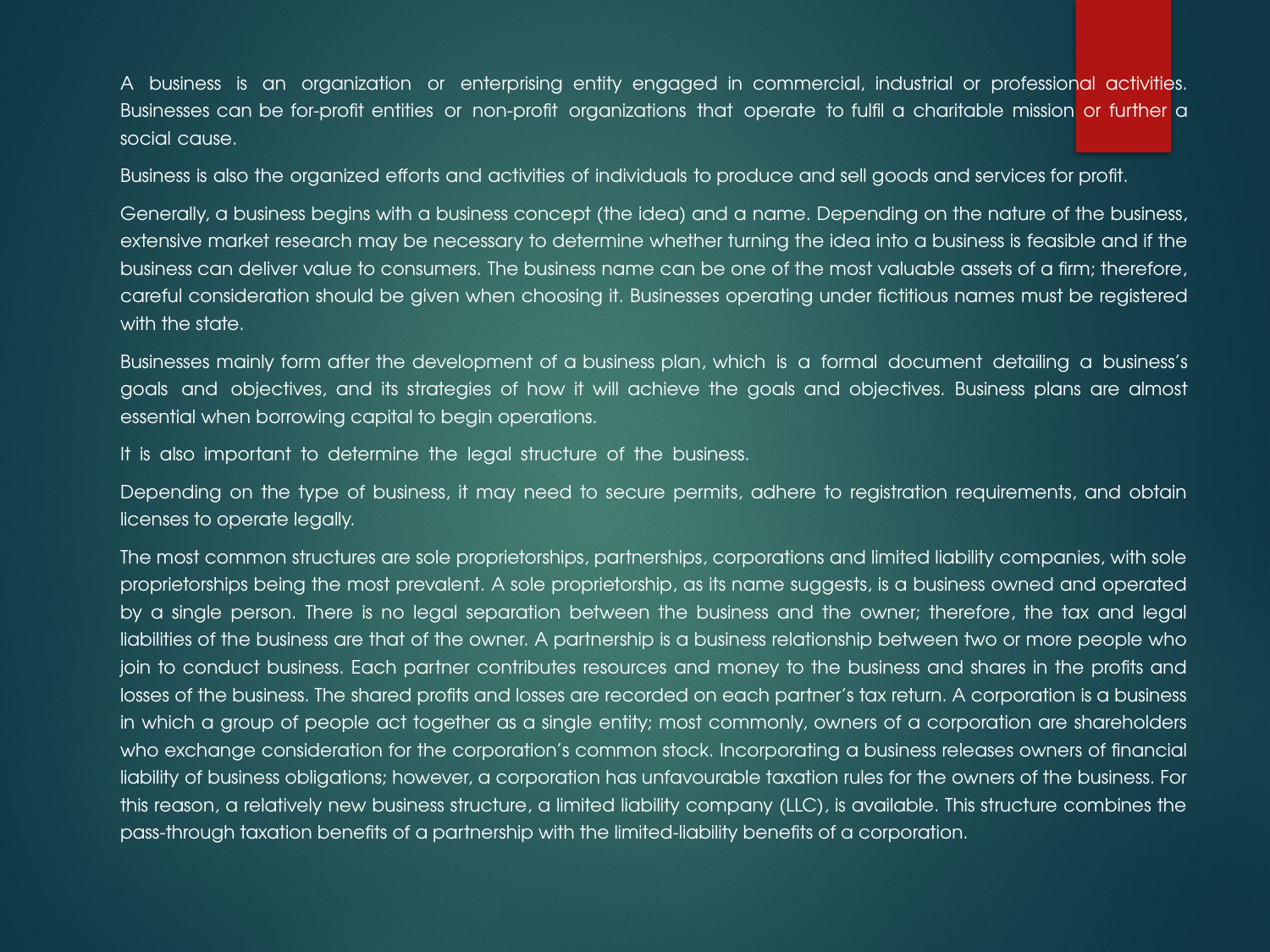

A business is an organization or enterprising entity engaged in commercial, industrial or professional activities. Businesses can be for-profit entities or non-profit organizations that operate to fulfil a charitable mission or further a social cause.
Business is also the organized efforts and activities of individuals to produce and sell goods and services for profit.
Generally, a business begins with a business concept (the idea) and a name. Depending on the nature of the business, extensive market research may be necessary to determine whether turning the idea into a business is feasible and if the business can deliver value to consumers. The business name can be one of the most valuable assets of a firm; therefore, careful consideration should be given when choosing it. Businesses operating under fictitious names must be registered with the state.
Businesses mainly form after the development of a business plan, which is a formal document detailing a business’s goals and objectives, and its strategies of how it will achieve the goals and objectives. Business plans are almost essential when borrowing capital to begin operations.
It is also important to determine the legal structure of the business.
Depending on the type of business, it may need to secure permits, adhere to registration requirements, and obtain licenses to operate legally.
The most common structures are sole proprietorships, partnerships, corporations and limited liability companies, with sole proprietorships being the most prevalent. A sole proprietorship, as its name suggests, is a business owned and operated by a single person. There is no legal separation between the business and the owner; therefore, the tax and legal liabilities of the business are that of the owner. A partnership is a business relationship between two or more people who join to conduct business. Each partner contributes resources and money to the business and shares in the profits and losses of the business. The shared profits and losses are recorded on each partner’s tax return. A corporation is a business in which a group of people act together as a single entity; most commonly, owners of a corporation are shareholders who exchange consideration for the corporation’s common stock. Incorporating a business releases owners of financial liability of business obligations; however, a corporation has unfavourable taxation rules for the owners of the business. For this reason, a relatively new business structure, a limited liability company (LLC), is available. This structure combines the pass-through taxation benefits of a partnership with the limited-liability benefits of a corporation.